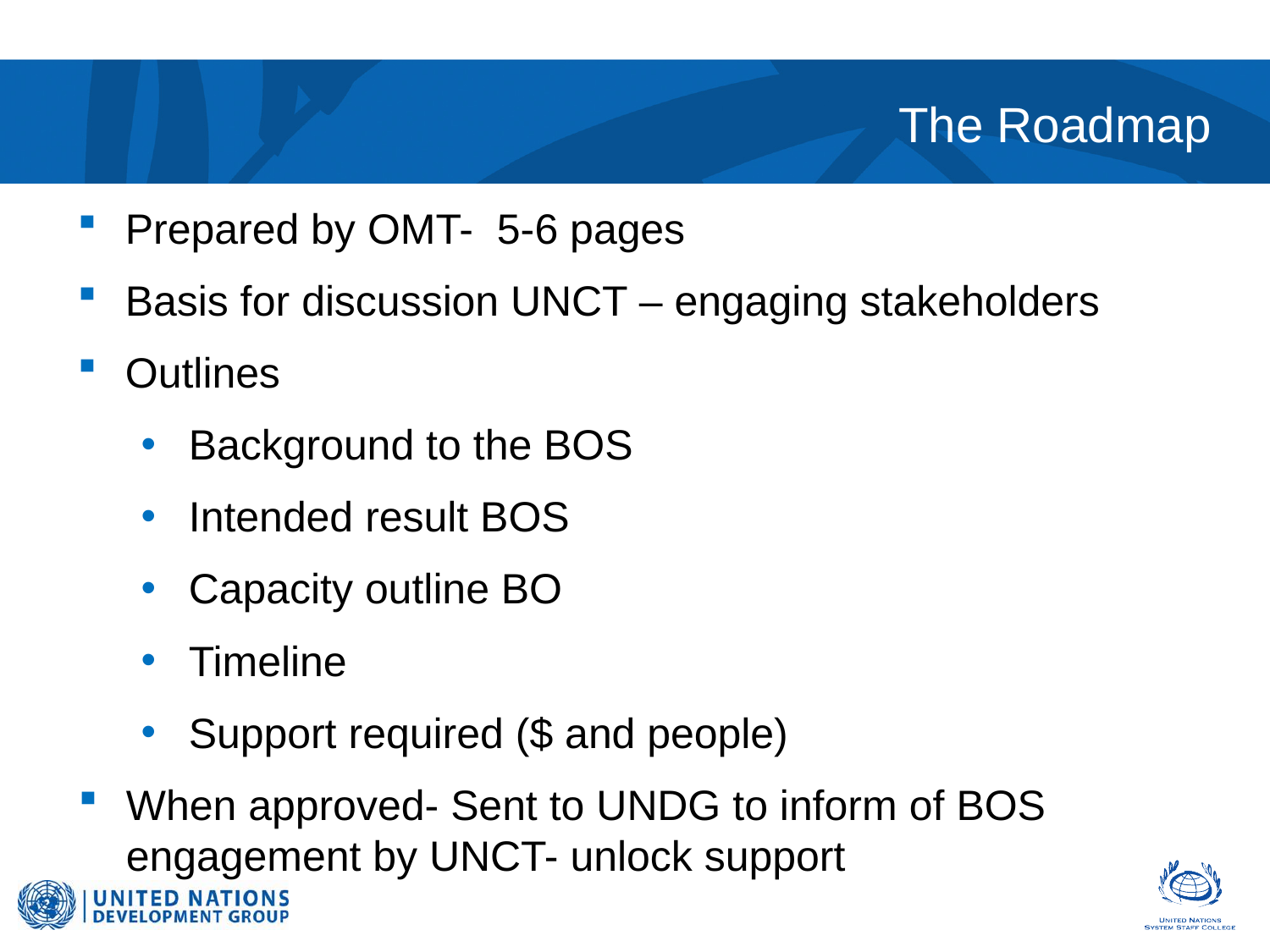

# The Roadmap
Prepared by OMT-  5-6 pages
Basis for discussion UNCT – engaging stakeholders
Outlines
Background to the BOS
Intended result BOS
Capacity outline BO
Timeline
Support required ($ and people)
When approved- Sent to UNDG to inform of BOS engagement by UNCT- unlock support